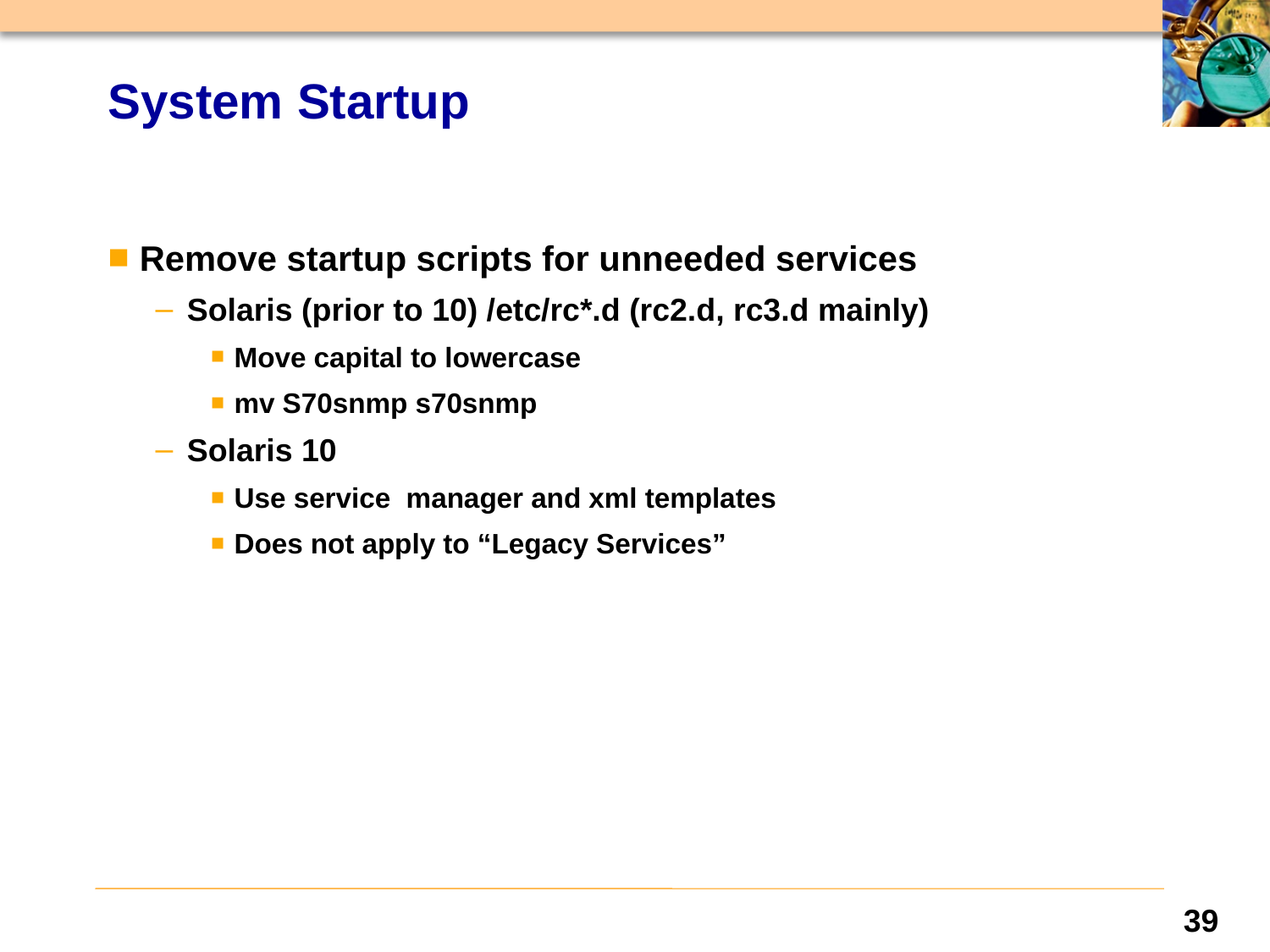

# System Startup

Remove startup scripts for unneeded services
Solaris (prior to 10) /etc/rc*.d (rc2.d, rc3.d mainly)
Move capital to lowercase
mv S70snmp s70snmp
Solaris 10
Use service  manager and xml templates
Does not apply to “Legacy Services”